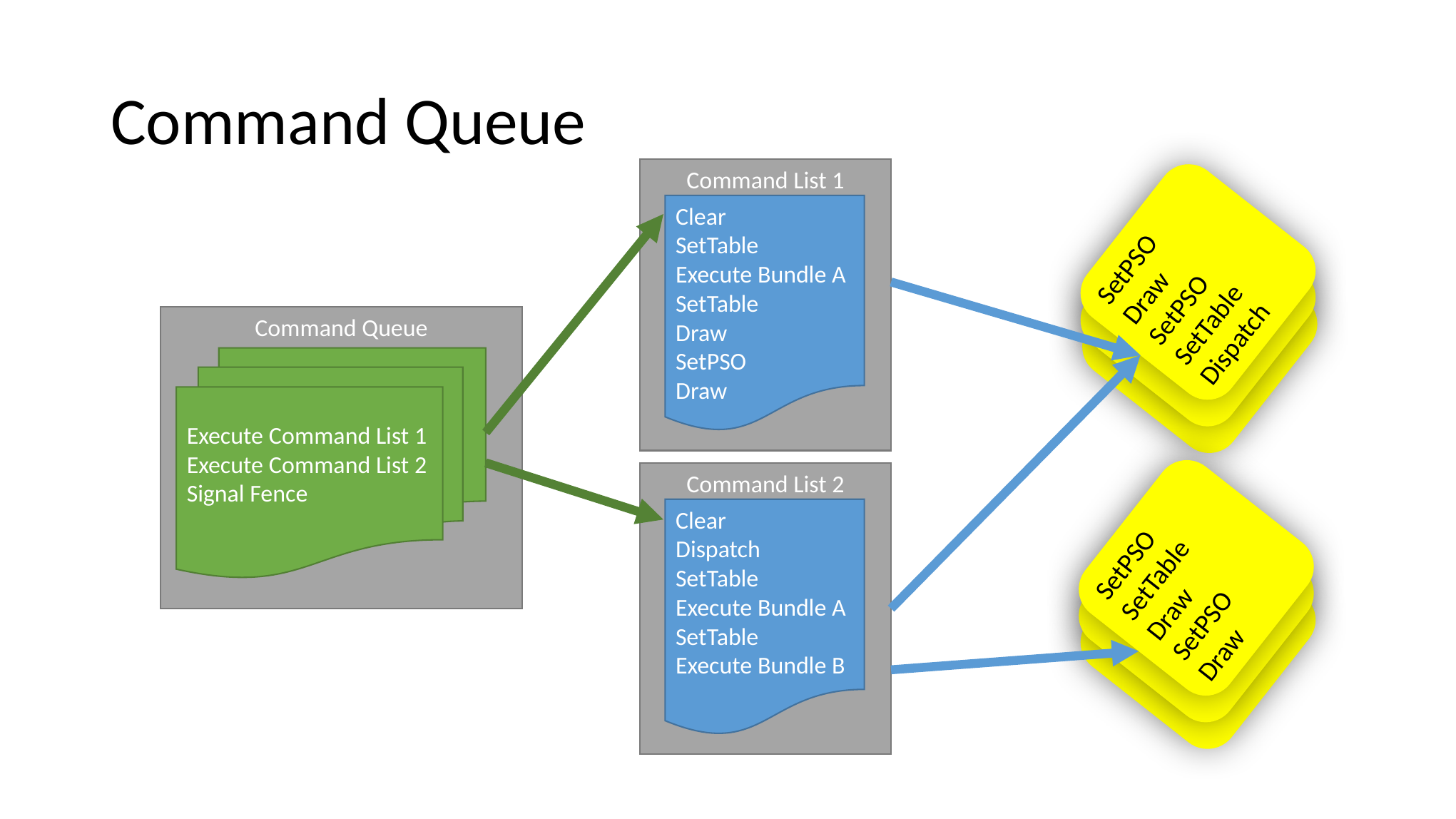

# Command Queue
Command List 1
SetPSO
Draw
SetPSO
SetTable
Dispatch
Clear
SetTable
Execute Bundle A
SetTable
Draw
SetPSO
Draw

Command Queue
Execute Command List 1
Execute Command List 2
Signal Fence

Command List 2
SetPSO
SetTable
Draw
SetPSO
Draw
Clear
Dispatch
SetTable
Execute Bundle A
SetTable
Execute Bundle B